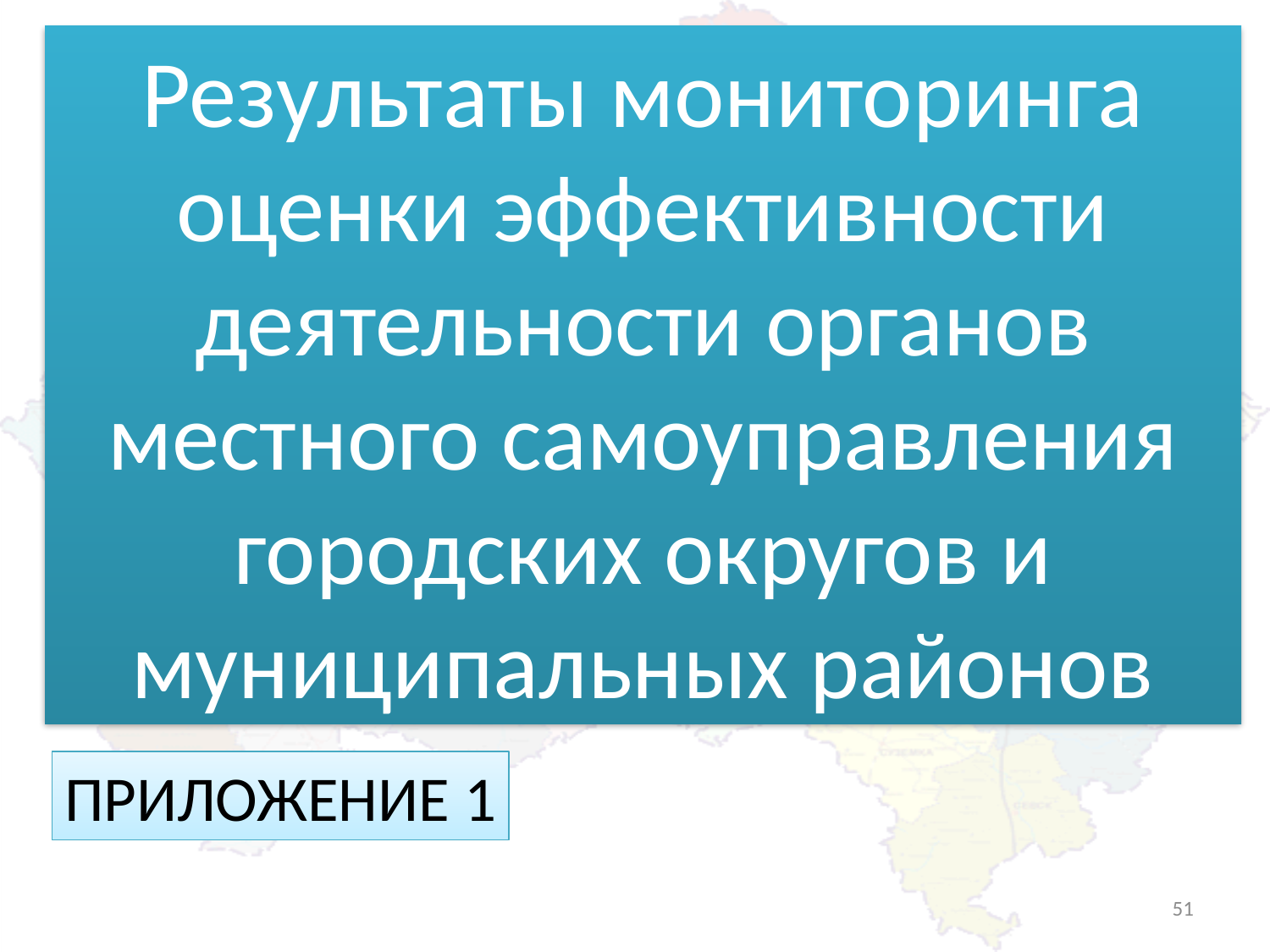

Результаты мониторинга оценки эффективности деятельности органов местного самоуправления городских округов и муниципальных районов
ПРИЛОЖЕНИЕ 1
51